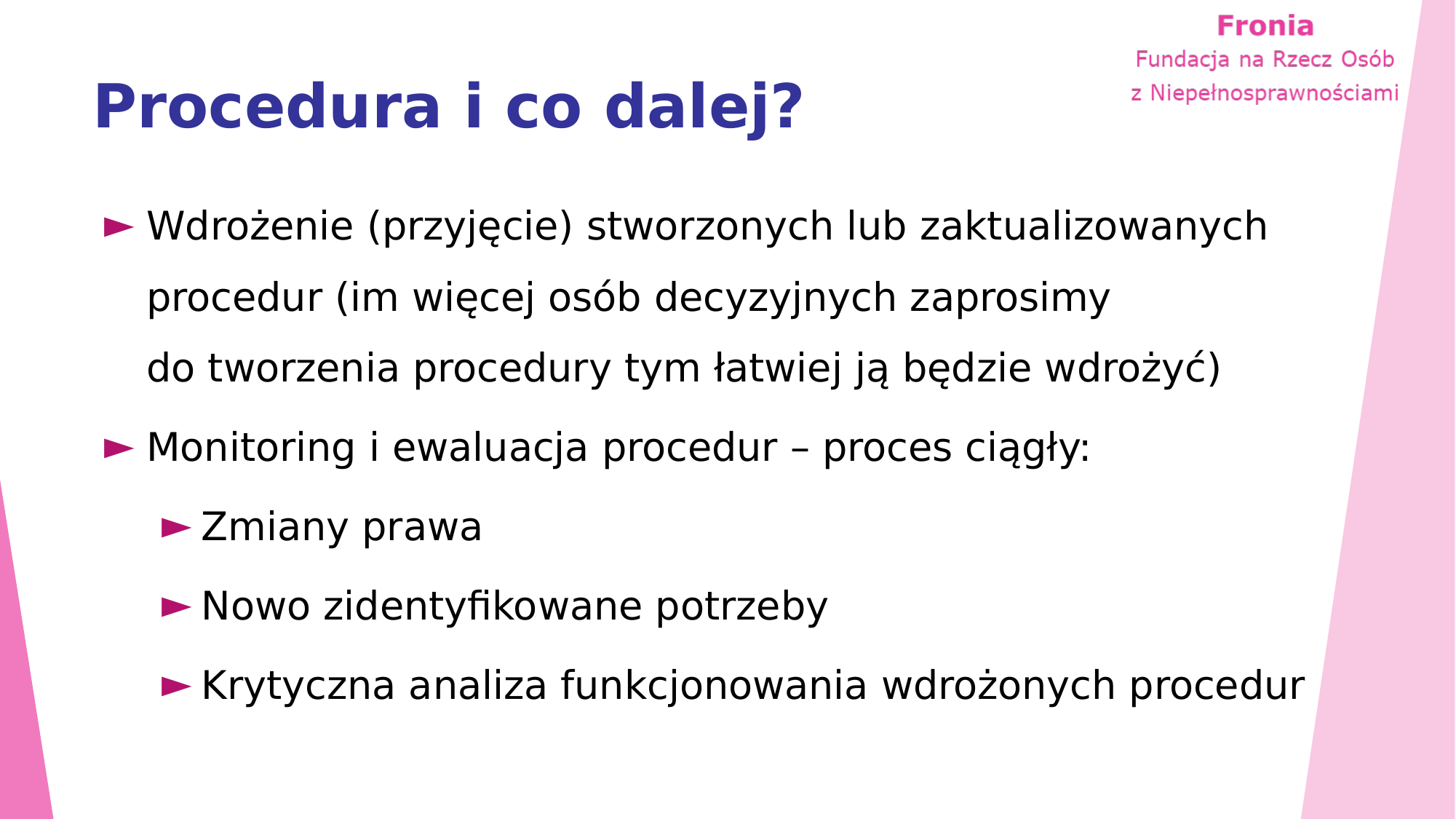

# Procedura i co dalej?
Wdrożenie (przyjęcie) stworzonych lub zaktualizowanych procedur (im więcej osób decyzyjnych zaprosimy do tworzenia procedury tym łatwiej ją będzie wdrożyć)
Monitoring i ewaluacja procedur – proces ciągły:
Zmiany prawa
Nowo zidentyfikowane potrzeby
Krytyczna analiza funkcjonowania wdrożonych procedur